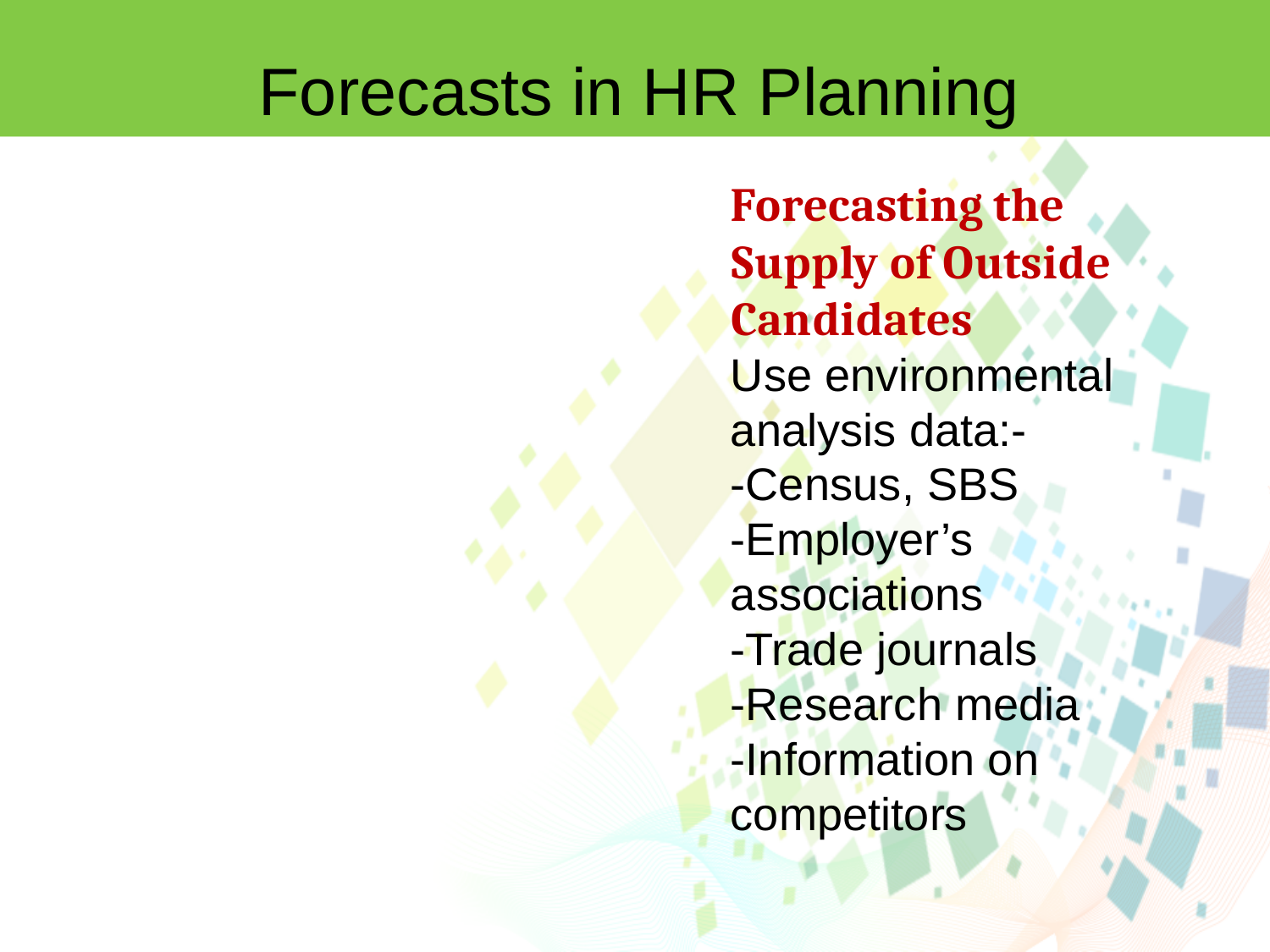

Forecasts in HR Planning
Forecasting the Supply of Outside Candidates
Use environmental analysis data:-
-Census, SBS
-Employer’s associations
-Trade journals
-Research media
-Information on competitors